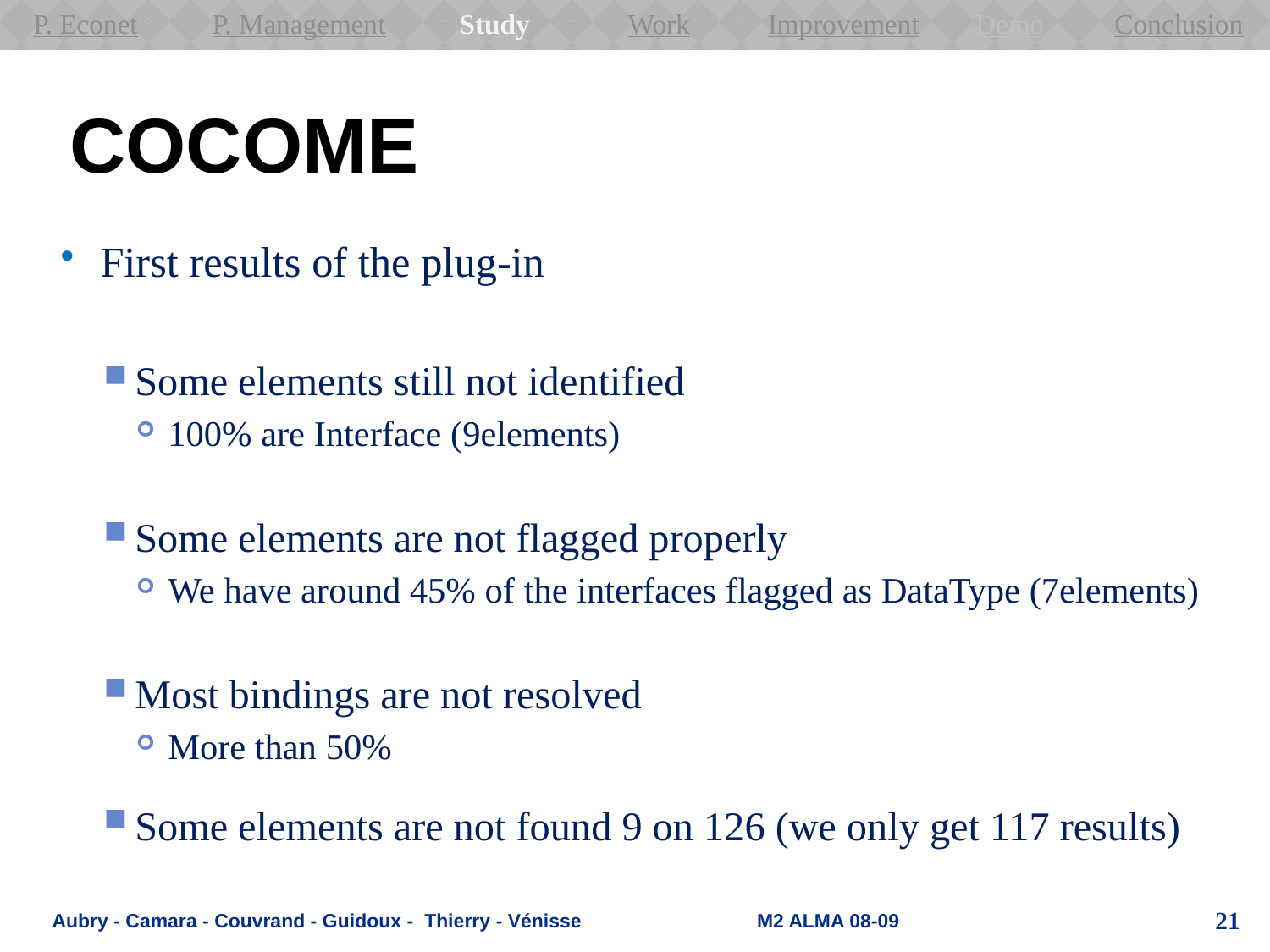

P. Econet
P. Management
Study
Work
Improvement
Conclusion
Demo
# Cocome
First results of the plug-in

Some elements still not identified
100% are Interface (9elements)

Some elements are not flagged properly
We have around 45% of the interfaces flagged as DataType (7elements)

Most bindings are not resolved
More than 50%
Some elements are not found 9 on 126 (we only get 117 results)

Aubry - Camara - Couvrand - Guidoux -  Thierry - Vénisse                                M2 ALMA 08-09
21